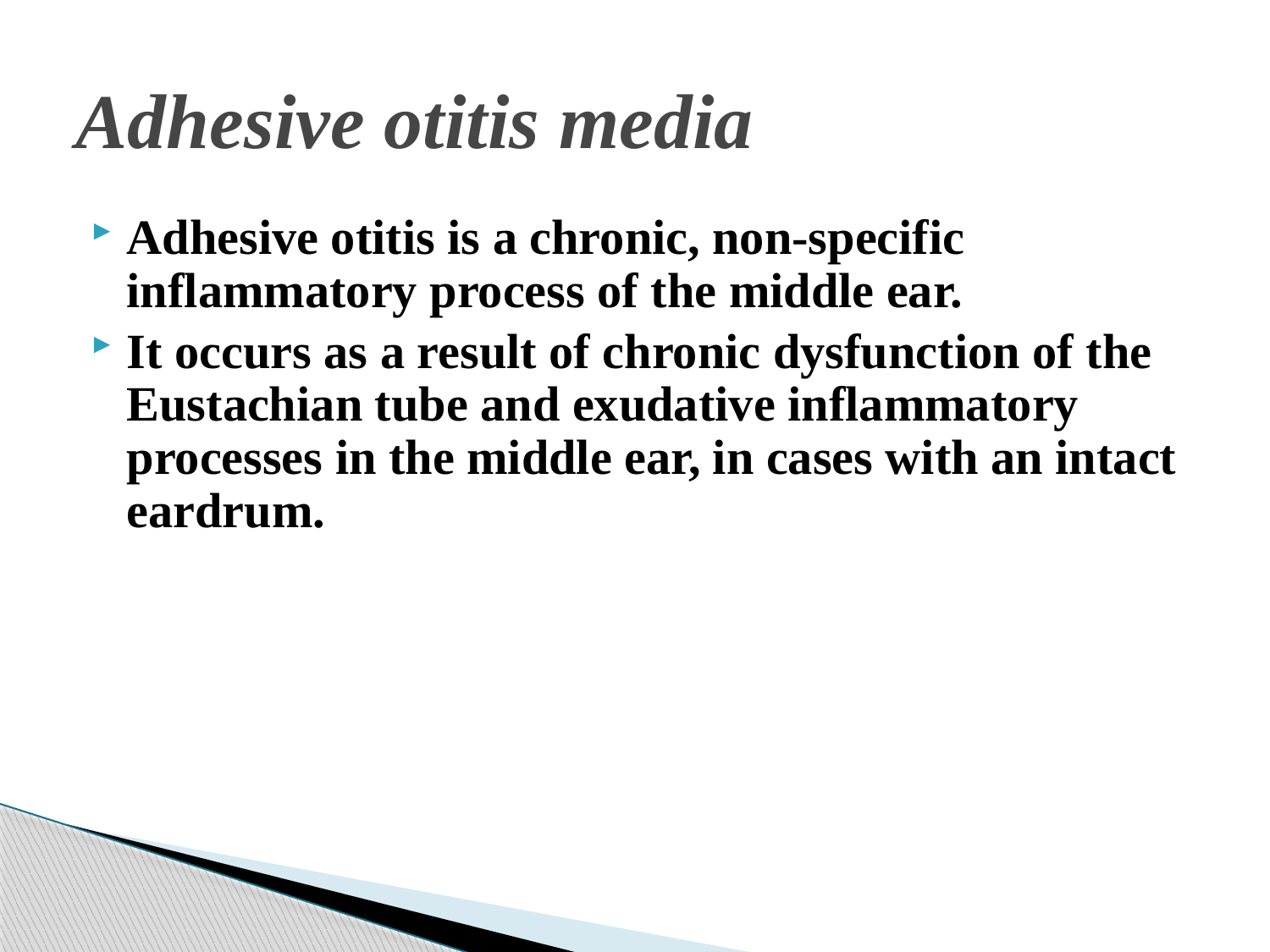

# Adhesive otitis media
Adhesive otitis is a chronic, non-specific inflammatory process of the middle ear.
It occurs as a result of chronic dysfunction of the Eustachian tube and exudative inflammatory processes in the middle ear, in cases with an intact eardrum.